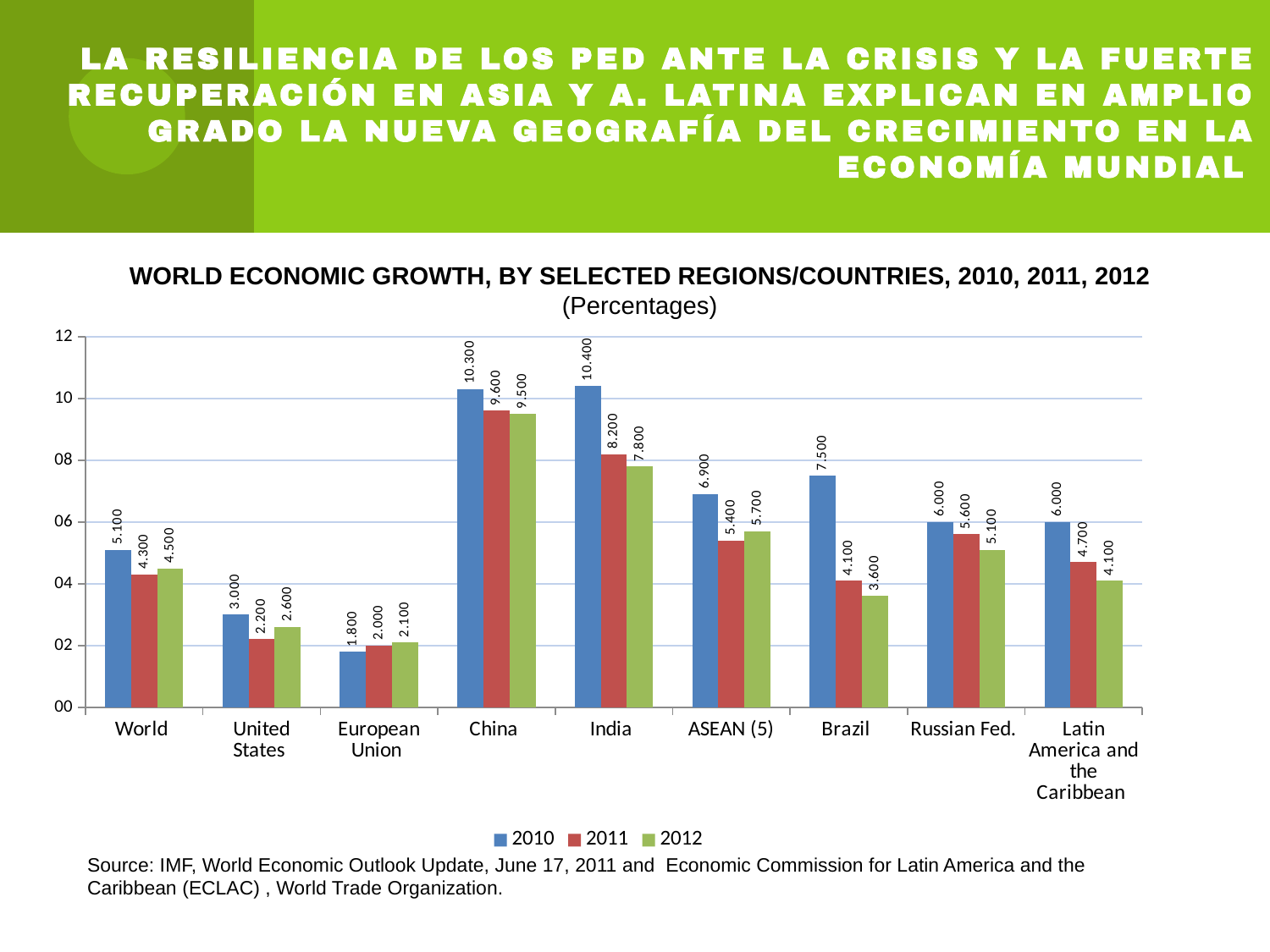

# La resiliencia de los PED ante la crisis y la fuerte recuperación en Asia y A. Latina explican en amplio grado la nueva geografía del crecimiento en la economía mundial
WORLD ECONOMIC GROWTH, BY SELECTED REGIONS/COUNTRIES, 2010, 2011, 2012
(Percentages)

### Chart

| Category | 2010 | 2011 | 2012 |
|---|---|---|---|
| World  | 5.1 | 4.3 | 4.5 |
| United States  | 3.0 | 2.2 | 2.6 |
| European Union  | 1.8 | 2.0 | 2.1 |
| China  | 10.3 | 9.6 | 9.5 |
| India  | 10.4 | 8.200000000000001 | 7.8 |
| ASEAN (5) | 6.9 | 5.4 | 5.7 |
| Brazil  | 7.5 | 4.1 | 3.6 |
| Russian Fed.  | 6.0 | 5.6 | 5.1 |
| Latin America and the Caribbean  | 6.0 | 4.7 | 4.1 |
Source: IMF, World Economic Outlook Update, June 17, 2011 and  Economic Commission for Latin America and the Caribbean (ECLAC) , World Trade Organization.